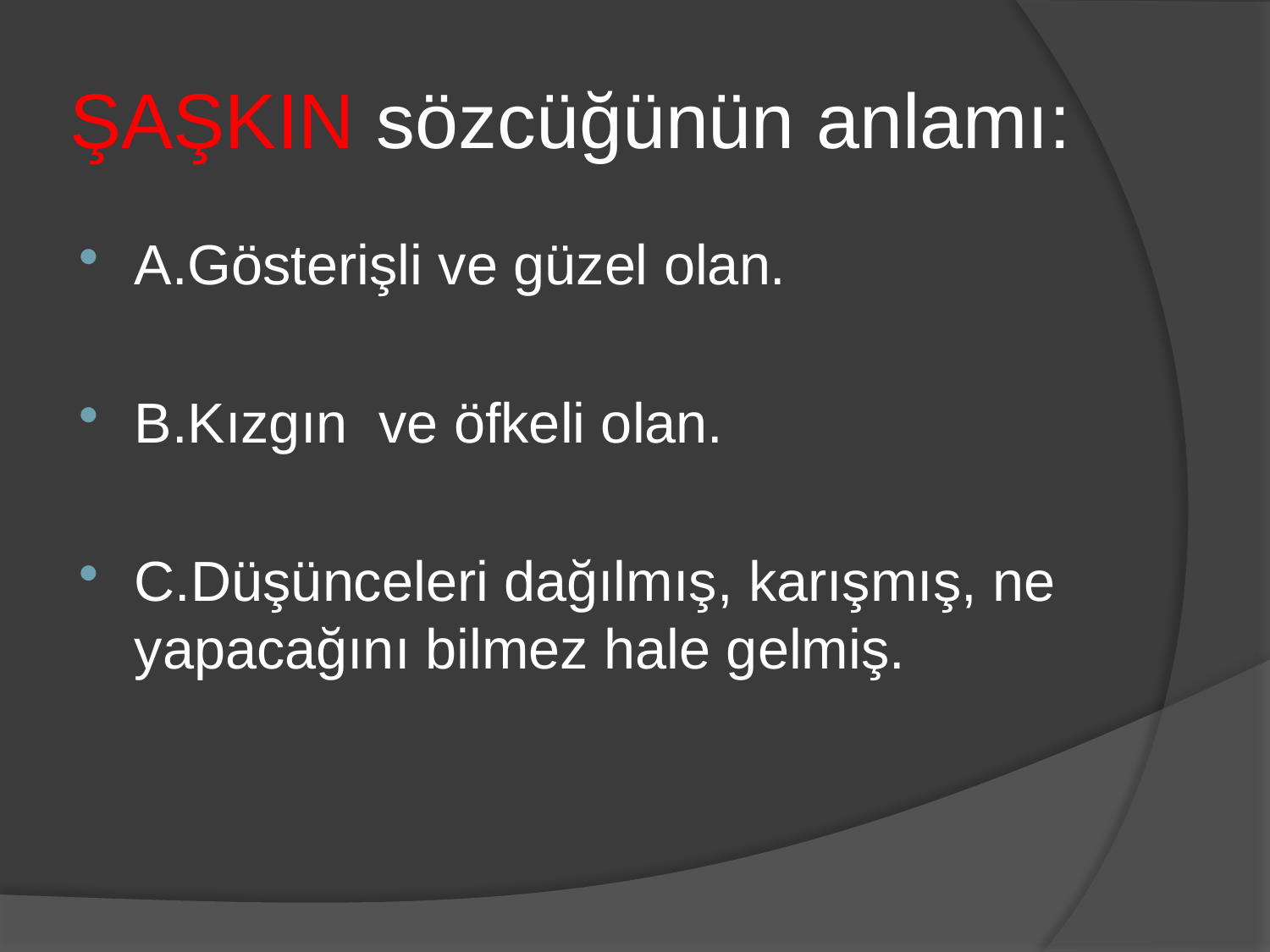

# ŞAŞKIN sözcüğünün anlamı:
A.Gösterişli ve güzel olan.

B.Kızgın  ve öfkeli olan.

C.Düşünceleri dağılmış, karışmış, ne yapacağını bilmez hale gelmiş.